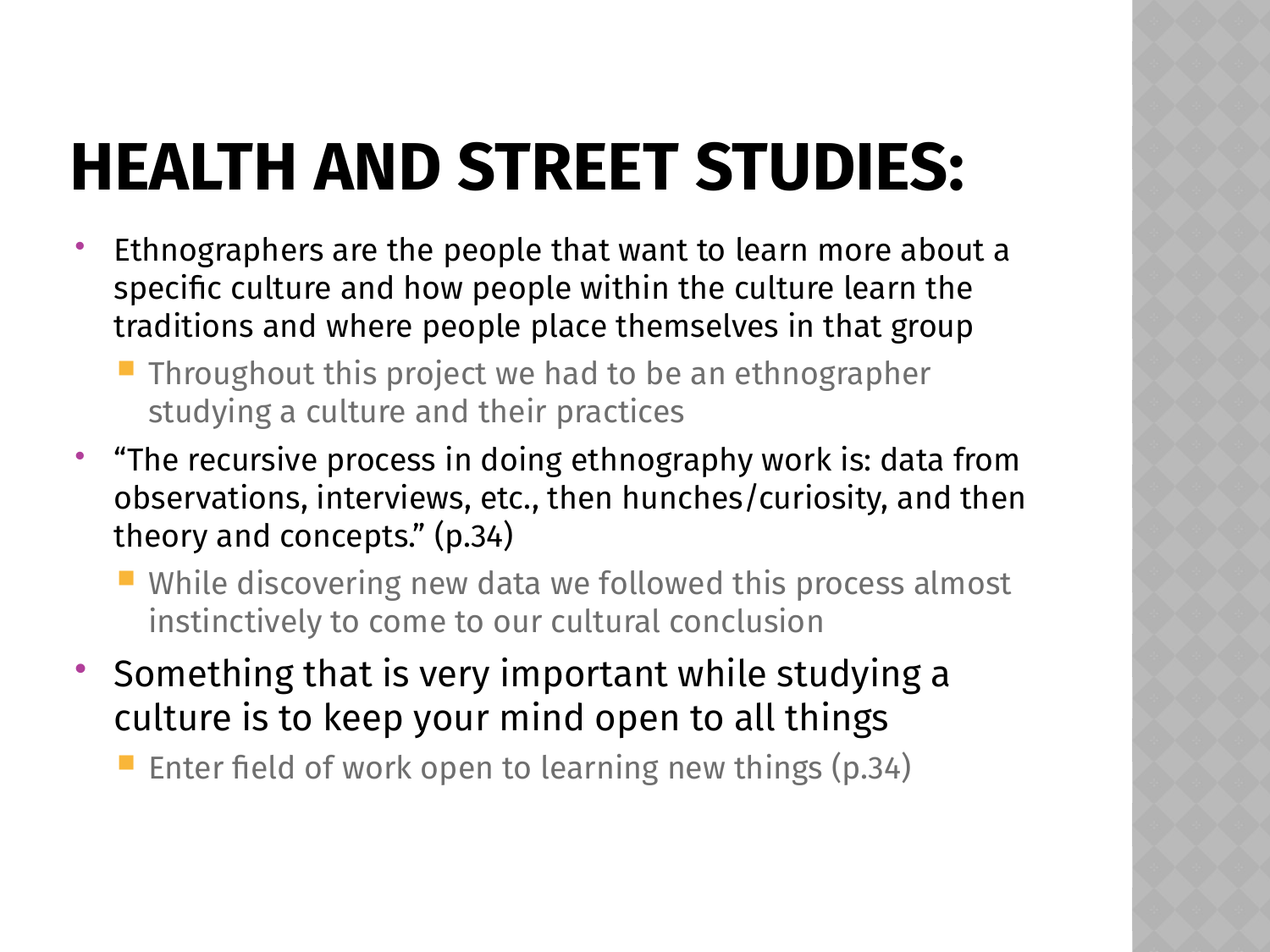

# Health and street studies:
Ethnographers are the people that want to learn more about a specific culture and how people within the culture learn the traditions and where people place themselves in that group
Throughout this project we had to be an ethnographer studying a culture and their practices
“The recursive process in doing ethnography work is: data from observations, interviews, etc., then hunches/curiosity, and then theory and concepts.” (p.34)
While discovering new data we followed this process almost instinctively to come to our cultural conclusion
Something that is very important while studying a culture is to keep your mind open to all things
Enter field of work open to learning new things (p.34)